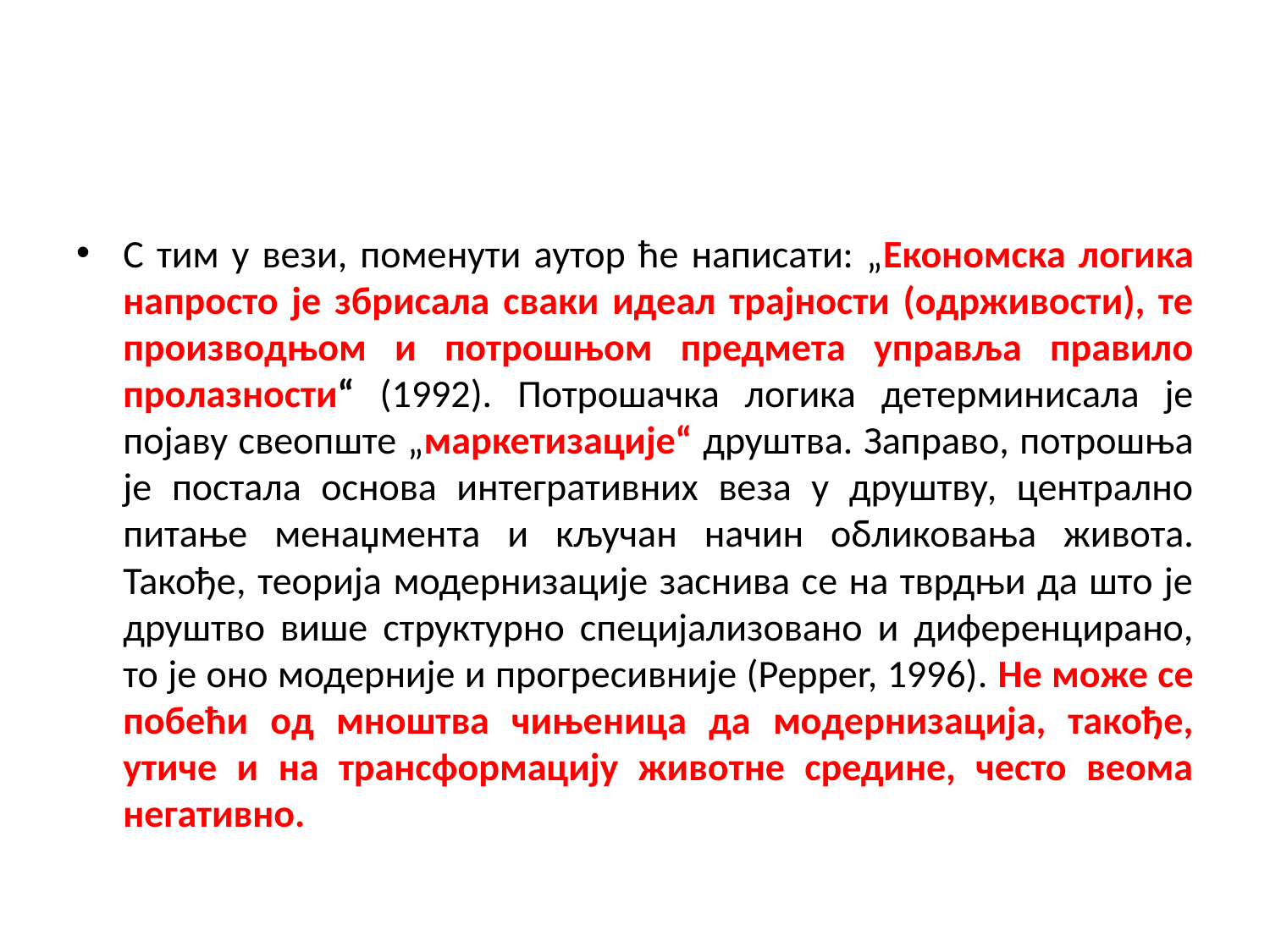

#
С тим у вези, поменути аутор ће написати: „Економска логика напросто је збрисала сваки идеал трајности (одрживости), те производњом и потрошњом предмета управља правило пролазности“ (1992). Потрошачка логика детерминисала је појаву свеопште „маркетизације“ друштва. Заправо, потрошња је постала основа интегративних веза у друштву, централно питање менаџмента и кључан начин обликовања живота. Такође, теорија модернизације заснива се на тврдњи да што је друштво више структурно специјализовано и диференцирано, то је оно модерније и прогресивније (Pepper, 1996). Не може се побећи од мноштва чињеница да модернизација, такође, утиче и на трансформацију животне средине, често веома негативно.